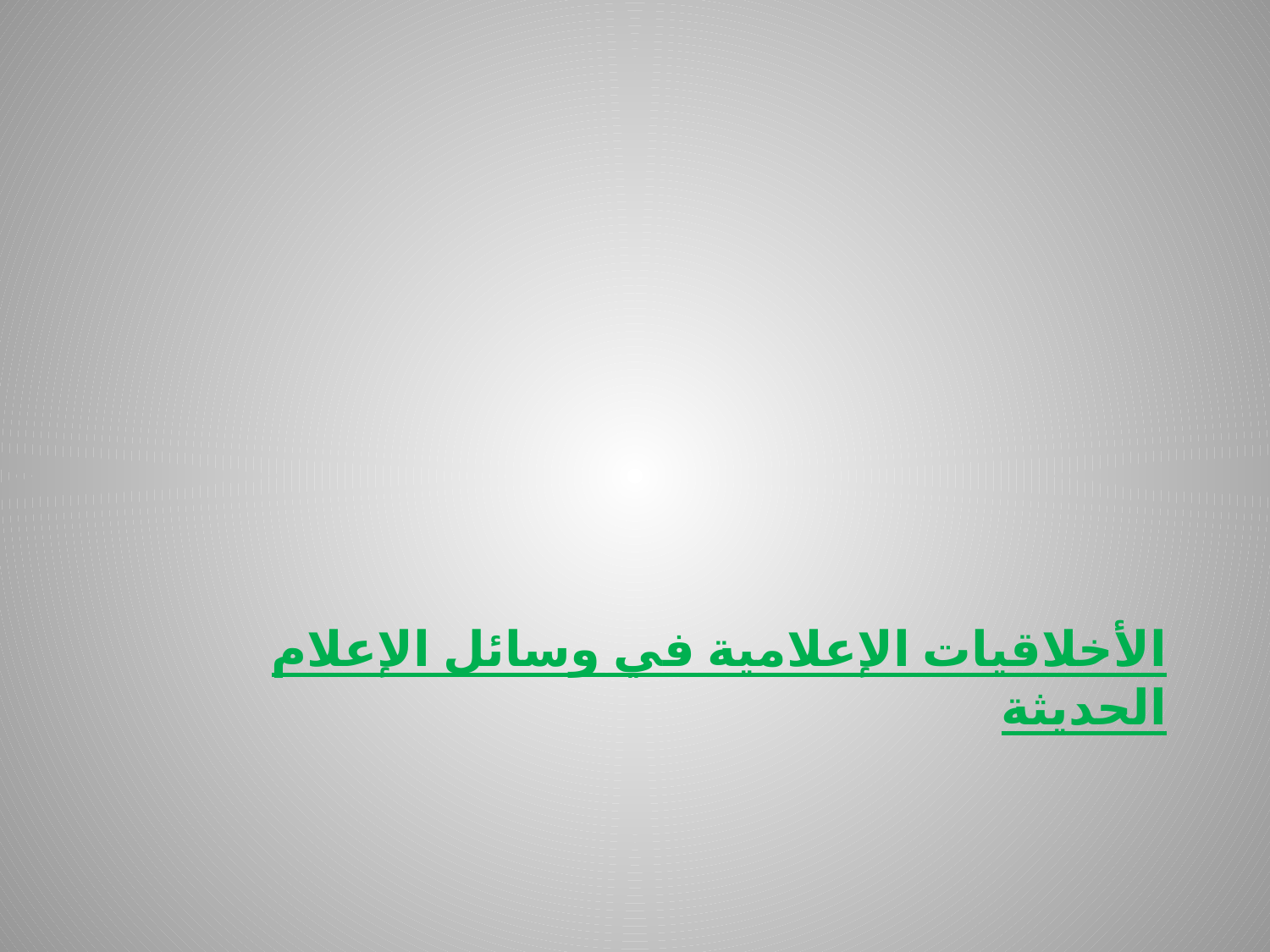

# الأخلاقيات الإعلامية في وسائل الإعلام الحديثة